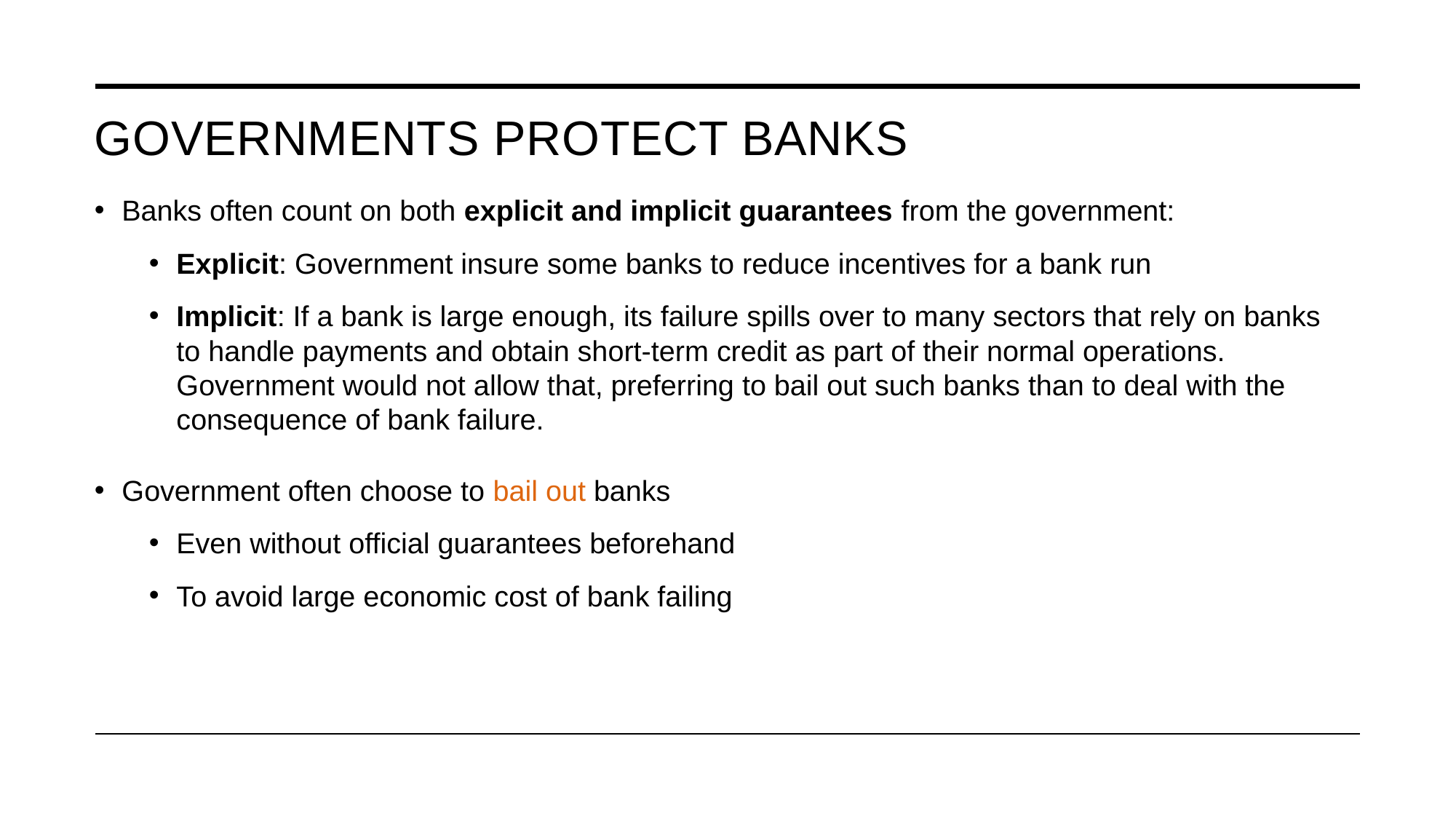

# Governments protect Banks
Banks often count on both explicit and implicit guarantees from the government:
Explicit: Government insure some banks to reduce incentives for a bank run
Implicit: If a bank is large enough, its failure spills over to many sectors that rely on banks to handle payments and obtain short-term credit as part of their normal operations. Government would not allow that, preferring to bail out such banks than to deal with the consequence of bank failure.
Government often choose to bail out banks
Even without official guarantees beforehand
To avoid large economic cost of bank failing